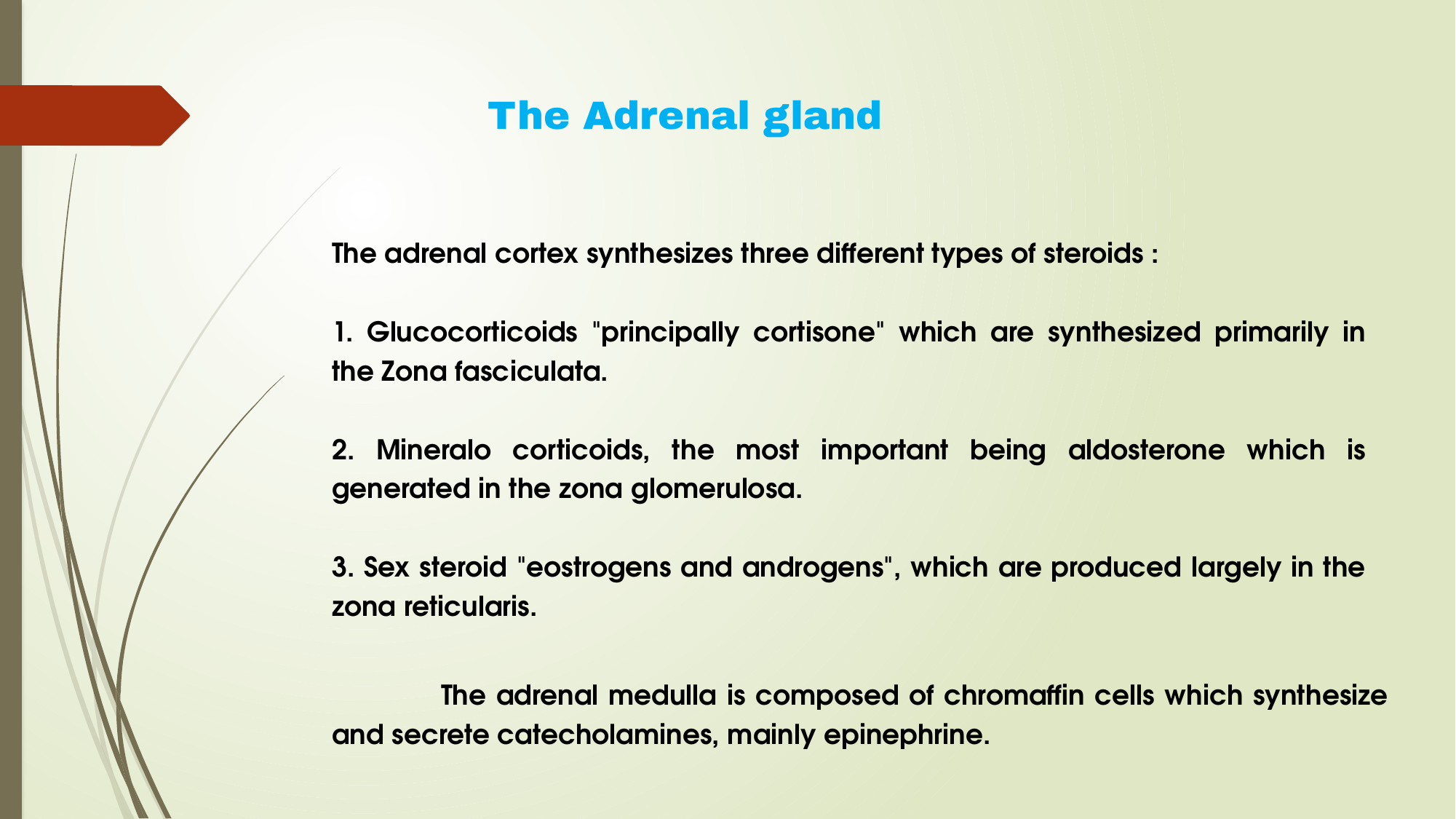

The Adrenal gland

The adrenal cortex synthesizes three different types of steroids :

1. Glucocorticoids "principally cortisone" which are synthesized primarily in the Zona fasciculata.

2. Mineralo corticoids, the most important being aldosterone which is generated in the zona glomerulosa.

3. Sex steroid "eostrogens and androgens", which are produced largely in the zona reticularis.
	The adrenal medulla is composed of chromaffin cells which synthesize and secrete catecholamines, mainly epinephrine.